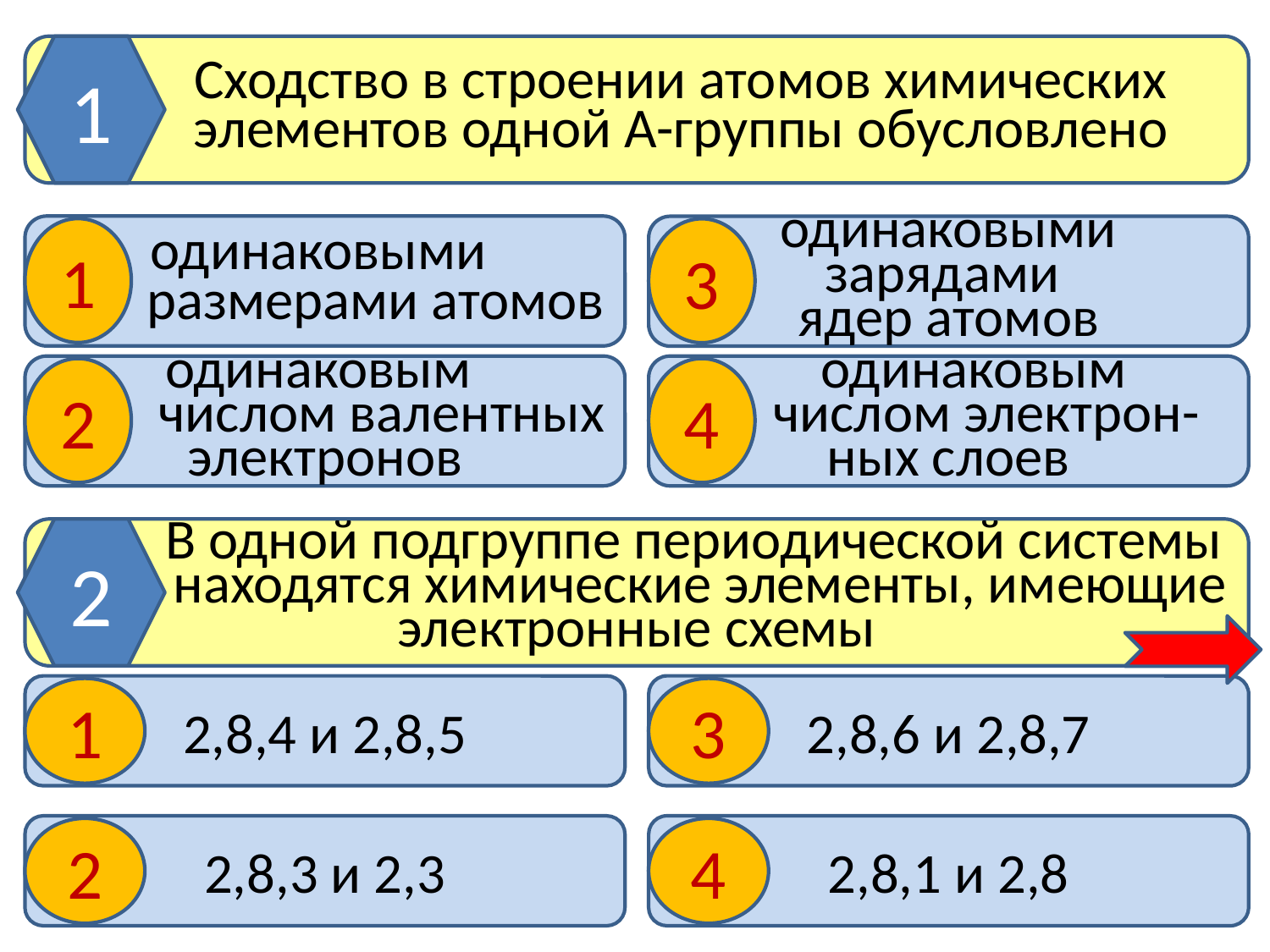

1
       Сходство в строении атомов химических
       элементов одной А-группы обусловлено
одинаковыми
        размерами атомов
одинаковыми зарядами
ядер атомов
1
3
одинаковым
         числом валентных электронов
     одинаковым
      числом электрон-
ных слоев
2
4
2
         В одной подгруппе периодической системы
          находятся химические элементы, имеющие электронные схемы

2,8,4 и 2,8,5
2,8,6 и 2,8,7
1
3
2,8,3 и 2,3
2,8,1 и 2,8
2
4